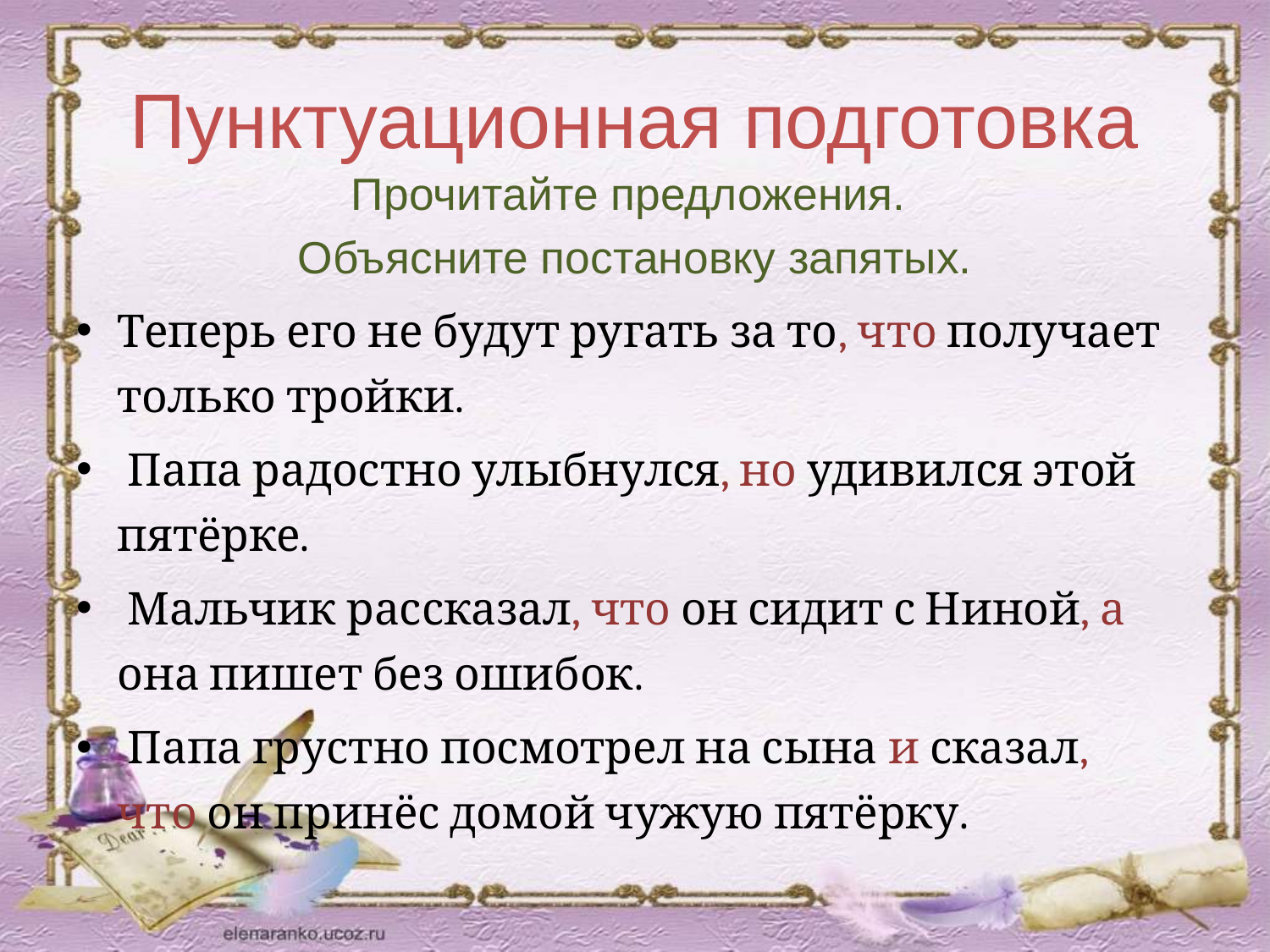

# Пунктуационная подготовка
Прочитайте предложения.
Объясните постановку запятых.
Теперь его не будут ругать за то, что получает только тройки.
 Папа радостно улыбнулся, но удивился этой пятёрке.
 Мальчик рассказал, что он сидит с Ниной, а она пишет без ошибок.
 Папа грустно посмотрел на сына и сказал, 	что он принёс домой чужую пятёрку.